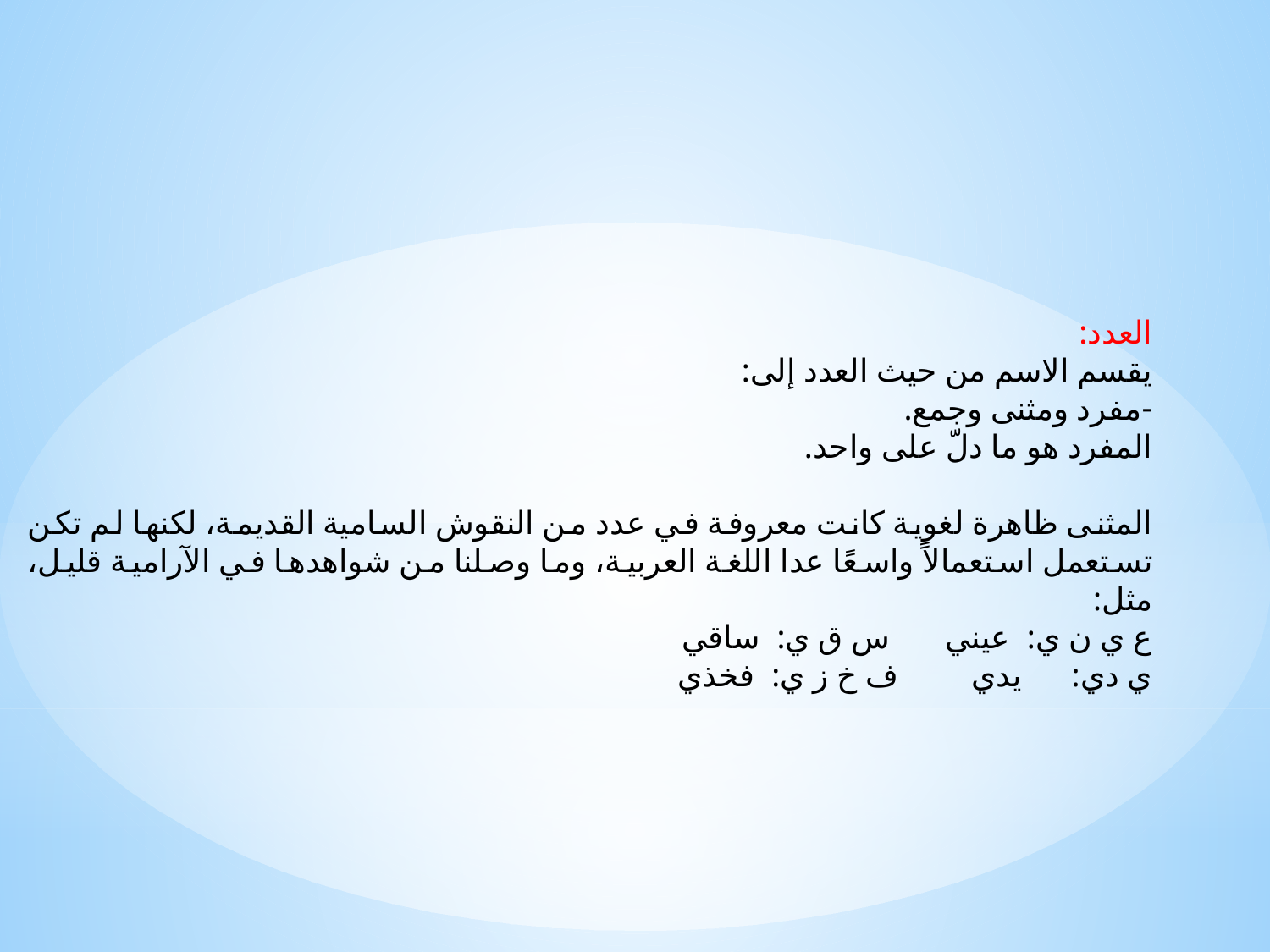

العدد:
يقسم الاسم من حيث العدد إلى:
-مفرد ومثنى وجمع.
المفرد هو ما دلّ على واحد.

المثنى ظاهرة لغوية كانت معروفة في عدد من النقوش السامية القديمة، لكنها لم تكن تستعمل استعمالاً واسعًا عدا اللغة العربية، وما وصلنا من شواهدها في الآرامية قليل، مثل:
ع ي ن ي:  عيني		 س ق ي:  ساقي
ي دي:      يدي	 	ف خ ز ي:  فخذي